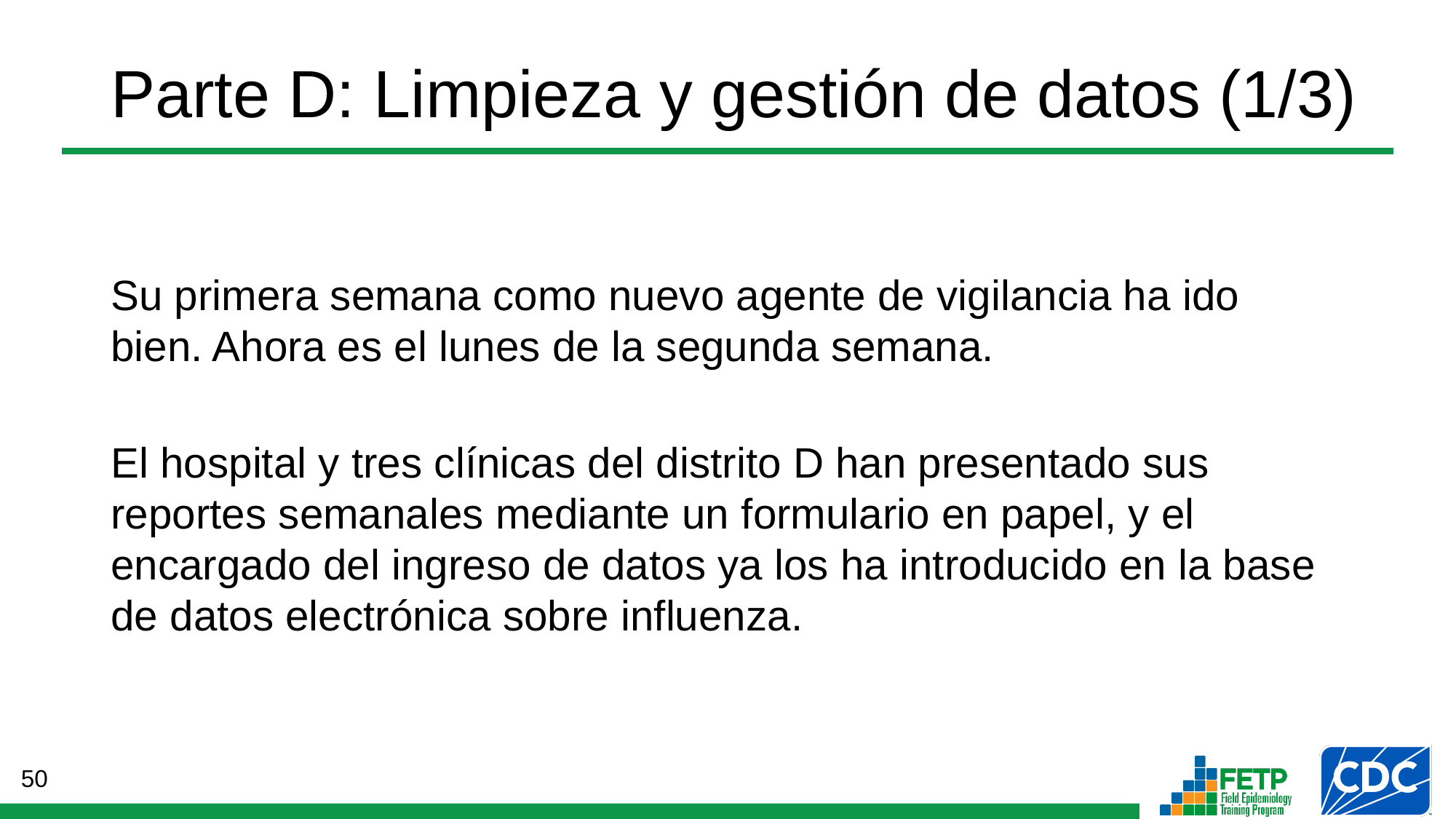

# Parte D: Limpieza y gestión de datos (1/3)
Su primera semana como nuevo agente de vigilancia ha ido bien. Ahora es el lunes de la segunda semana.

El hospital y tres clínicas del distrito D han presentado sus reportes semanales mediante un formulario en papel, y el encargado del ingreso de datos ya los ha introducido en la base de datos electrónica sobre influenza.